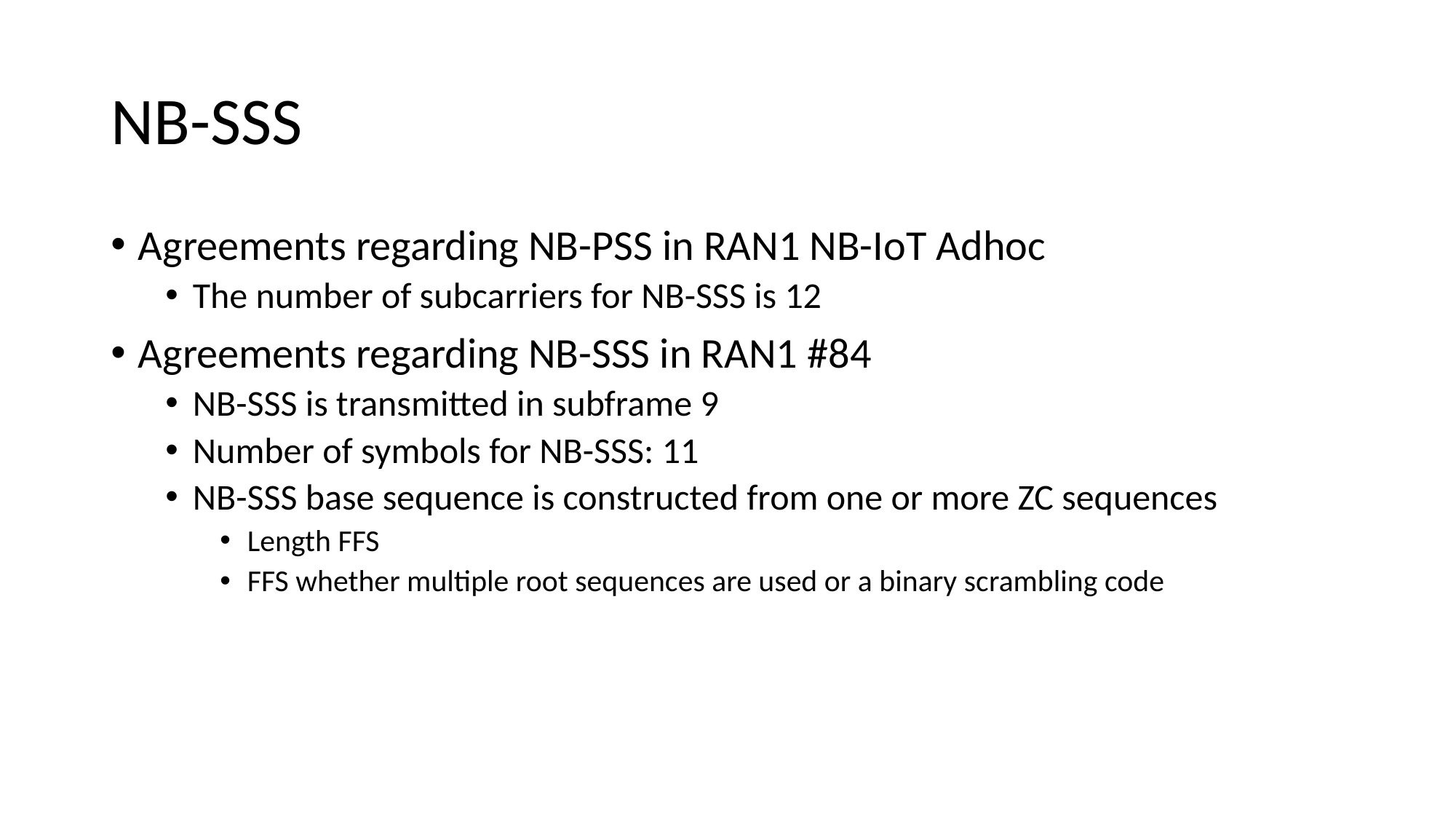

# NB-SSS
Agreements regarding NB-PSS in RAN1 NB-IoT Adhoc
The number of subcarriers for NB-SSS is 12
Agreements regarding NB-SSS in RAN1 #84
NB-SSS is transmitted in subframe 9
Number of symbols for NB-SSS: 11
NB-SSS base sequence is constructed from one or more ZC sequences
Length FFS
FFS whether multiple root sequences are used or a binary scrambling code